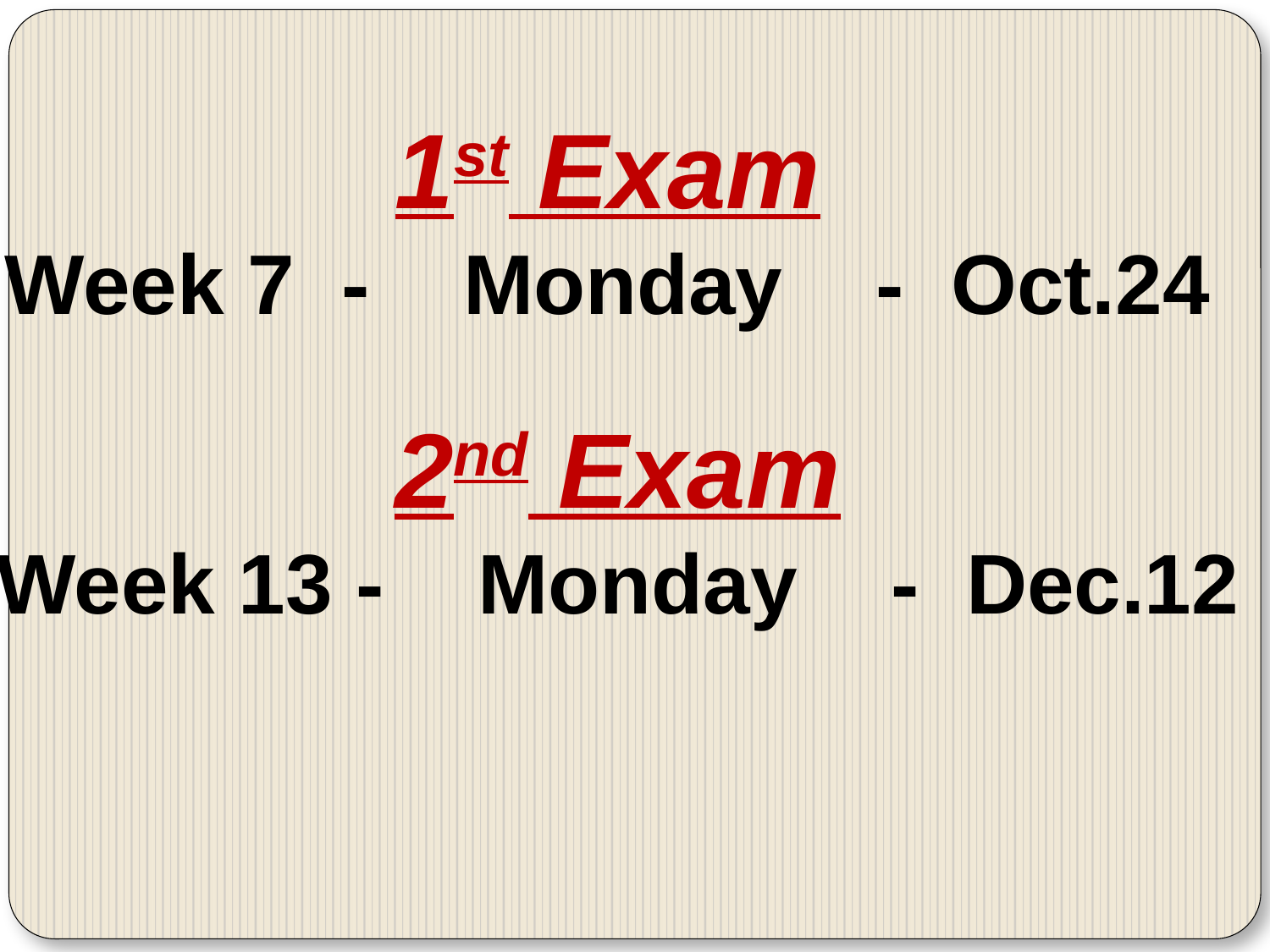

1st Exam
Week 7  -    Monday    -  Oct.24
2nd Exam
Week 13 -    Monday    -  Dec.12